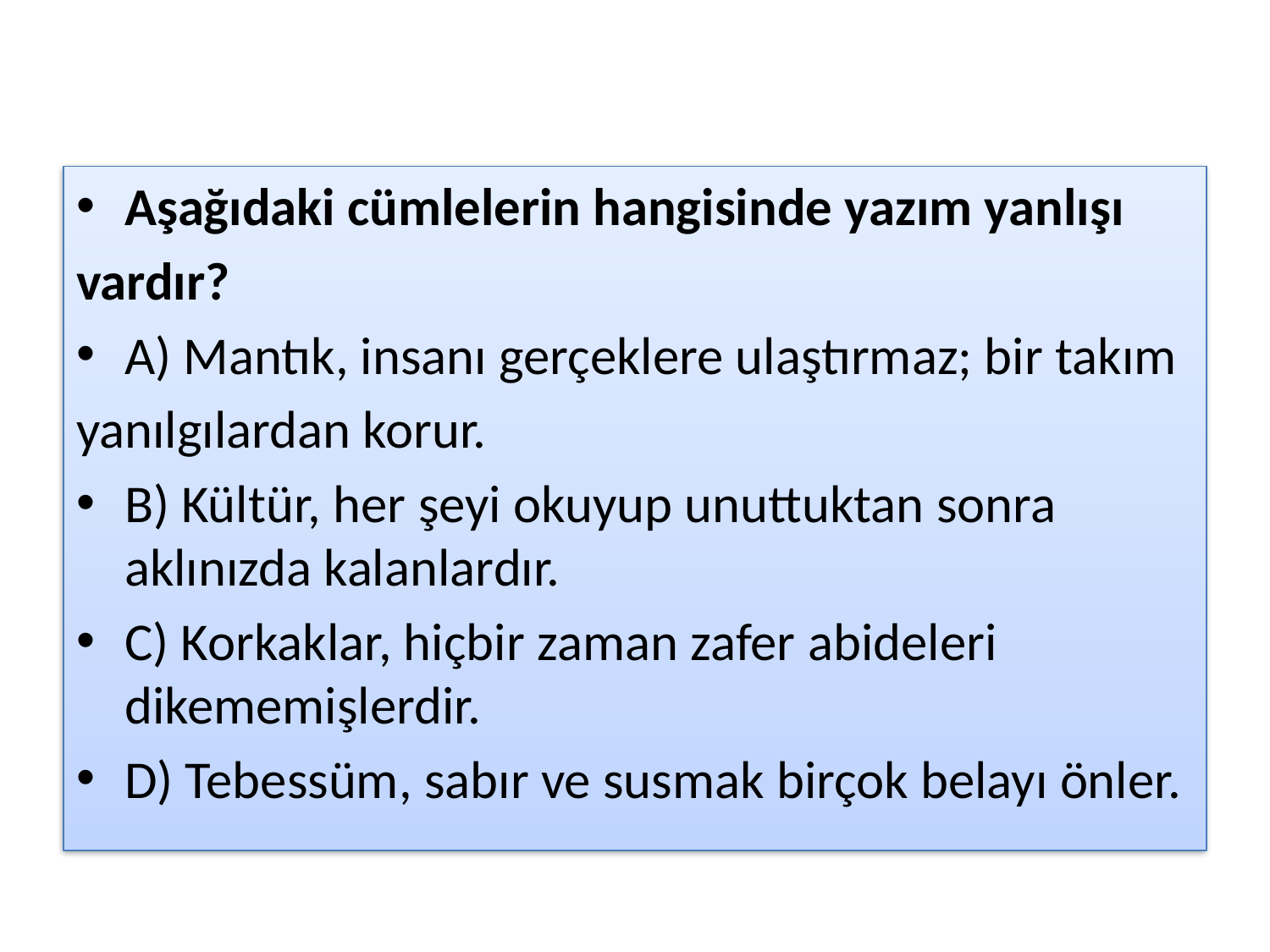

#
Aşağıdaki cümlelerin hangisinde yazım yanlışı
vardır?
A) Mantık, insanı gerçeklere ulaştırmaz; bir takım
yanılgılardan korur.
B) Kültür, her şeyi okuyup unuttuktan sonra aklınızda kalanlardır.
C) Korkaklar, hiçbir zaman zafer abideleri dikememişlerdir.
D) Tebessüm, sabır ve susmak birçok belayı önler.